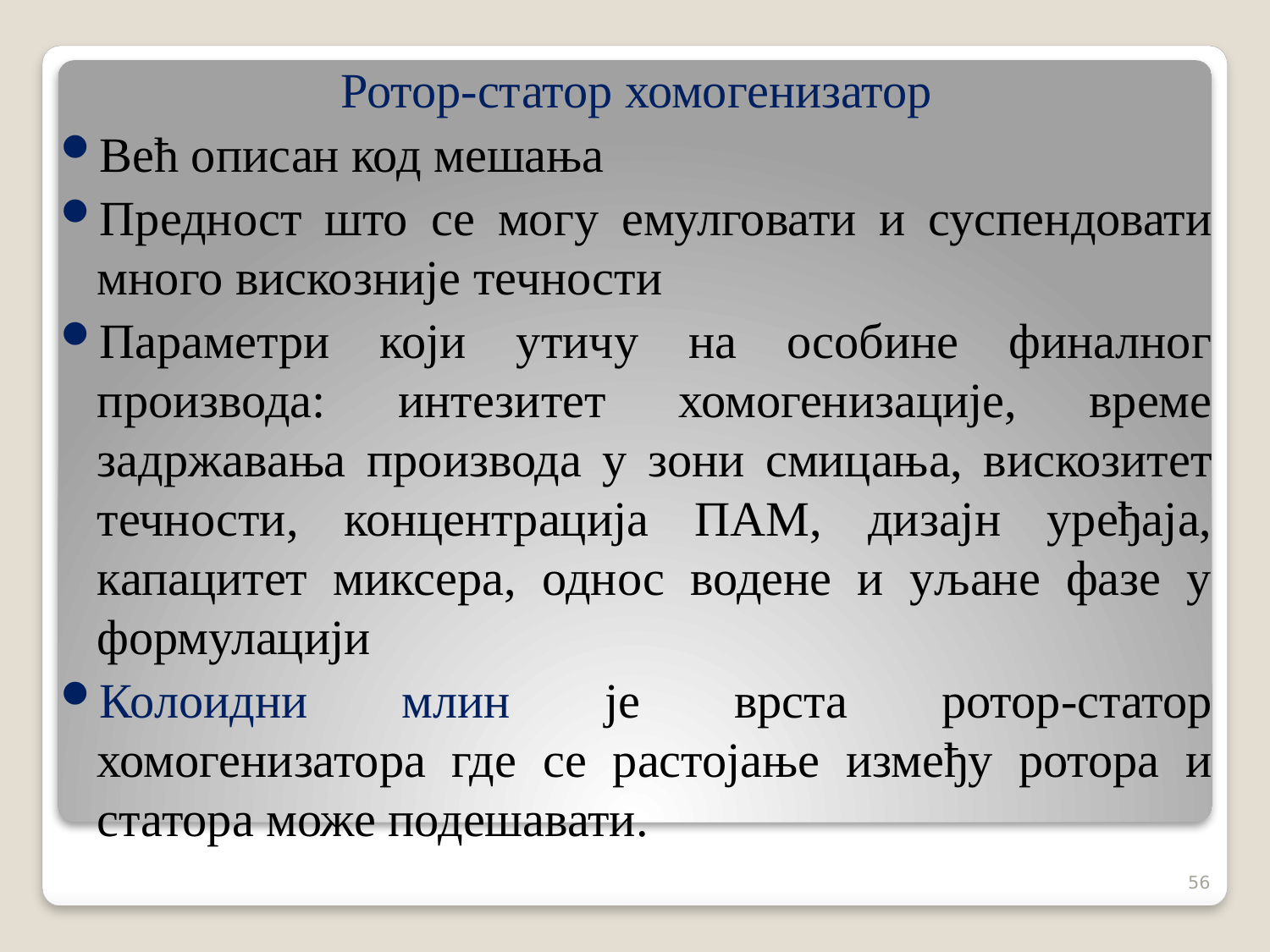

Ротор-статор хомогенизатор
Већ описан код мешања
Предност што се могу емулговати и суспендовати много вискозније течности
Параметри који утичу на особине финалног производа: интезитет хомогенизације, време задржавања производа у зони смицања, вискозитет течности, концентрација ПАМ, дизајн уређаја, капацитет миксера, однос водене и уљане фазе у формулацији
Колоидни млин је врста ротор-статор хомогенизатора где се растојање између ротора и статора може подешавати.
56